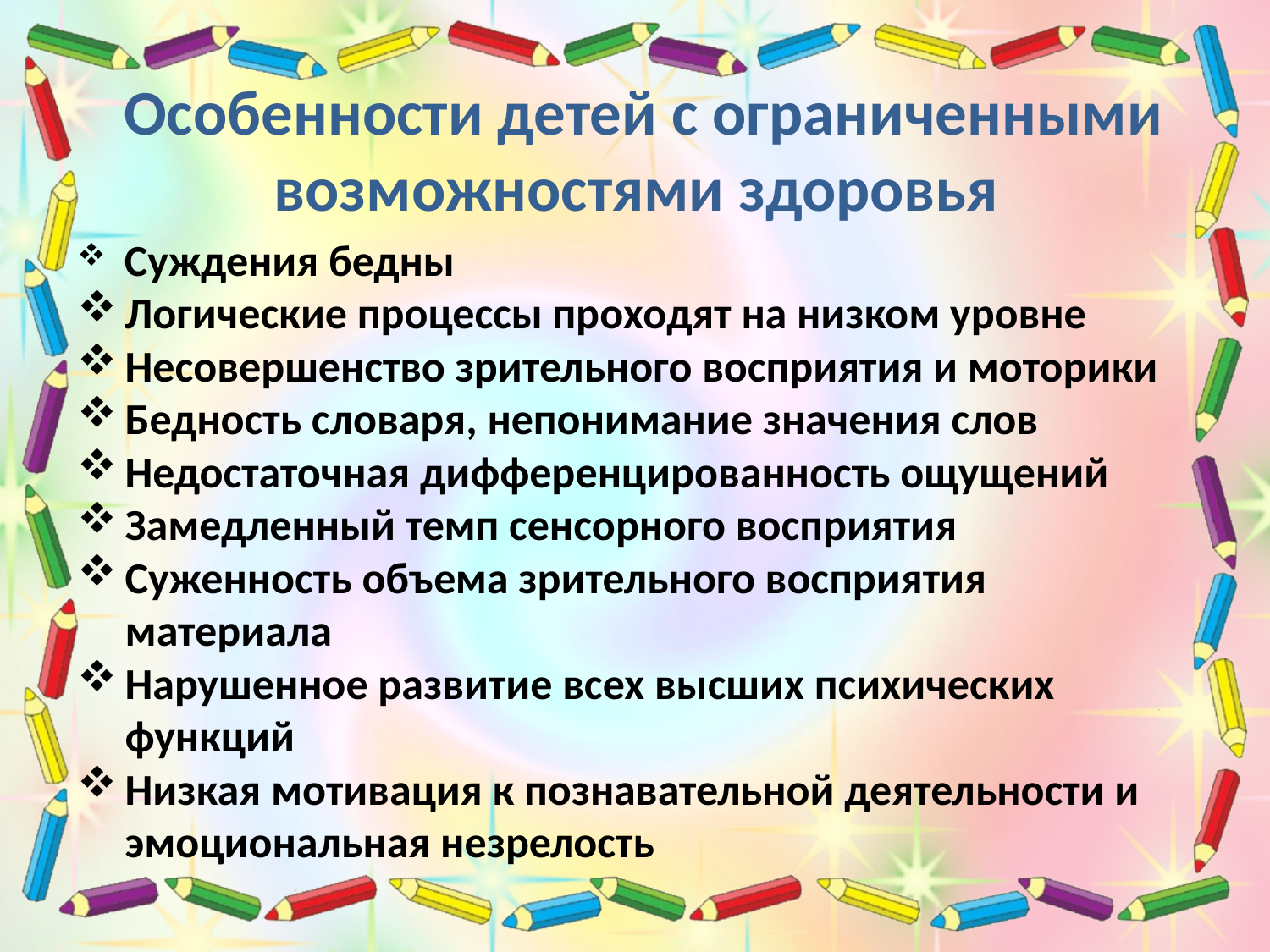

Особенности детей с ограниченными возможностями здоровья
 Суждения бедны
Логические процессы проходят на низком уровне
Несовершенство зрительного восприятия и моторики
Бедность словаря, непонимание значения слов
Недостаточная дифференцированность ощущений
Замедленный темп сенсорного восприятия
Суженность объема зрительного восприятия материала
Нарушенное развитие всех высших психических функций
Низкая мотивация к познавательной деятельности и эмоциональная незрелость